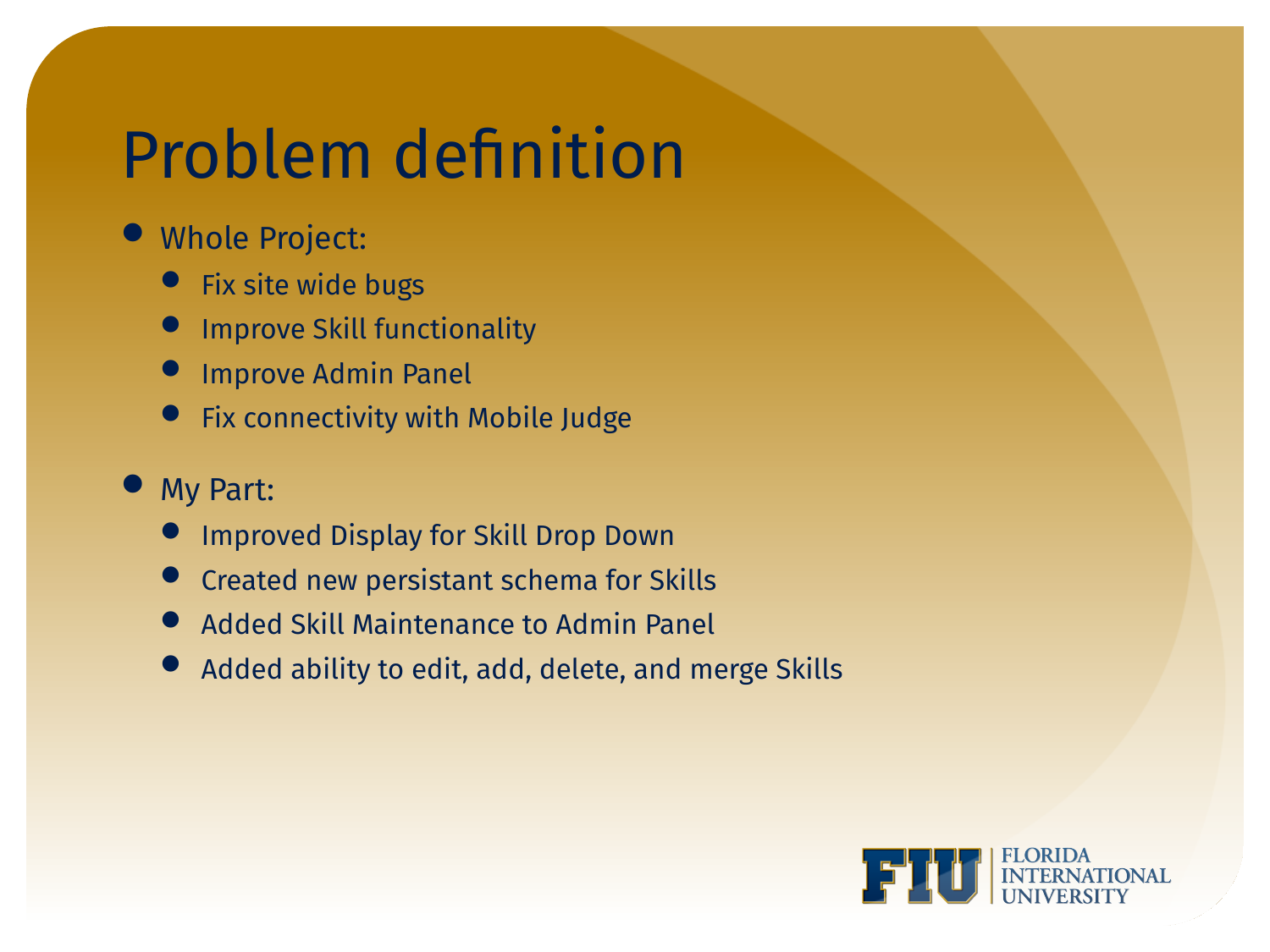

# Problem definition
Whole Project:
Fix site wide bugs
Improve Skill functionality
Improve Admin Panel
Fix connectivity with Mobile Judge
My Part:
Improved Display for Skill Drop Down
Created new persistant schema for Skills
Added Skill Maintenance to Admin Panel
Added ability to edit, add, delete, and merge Skills